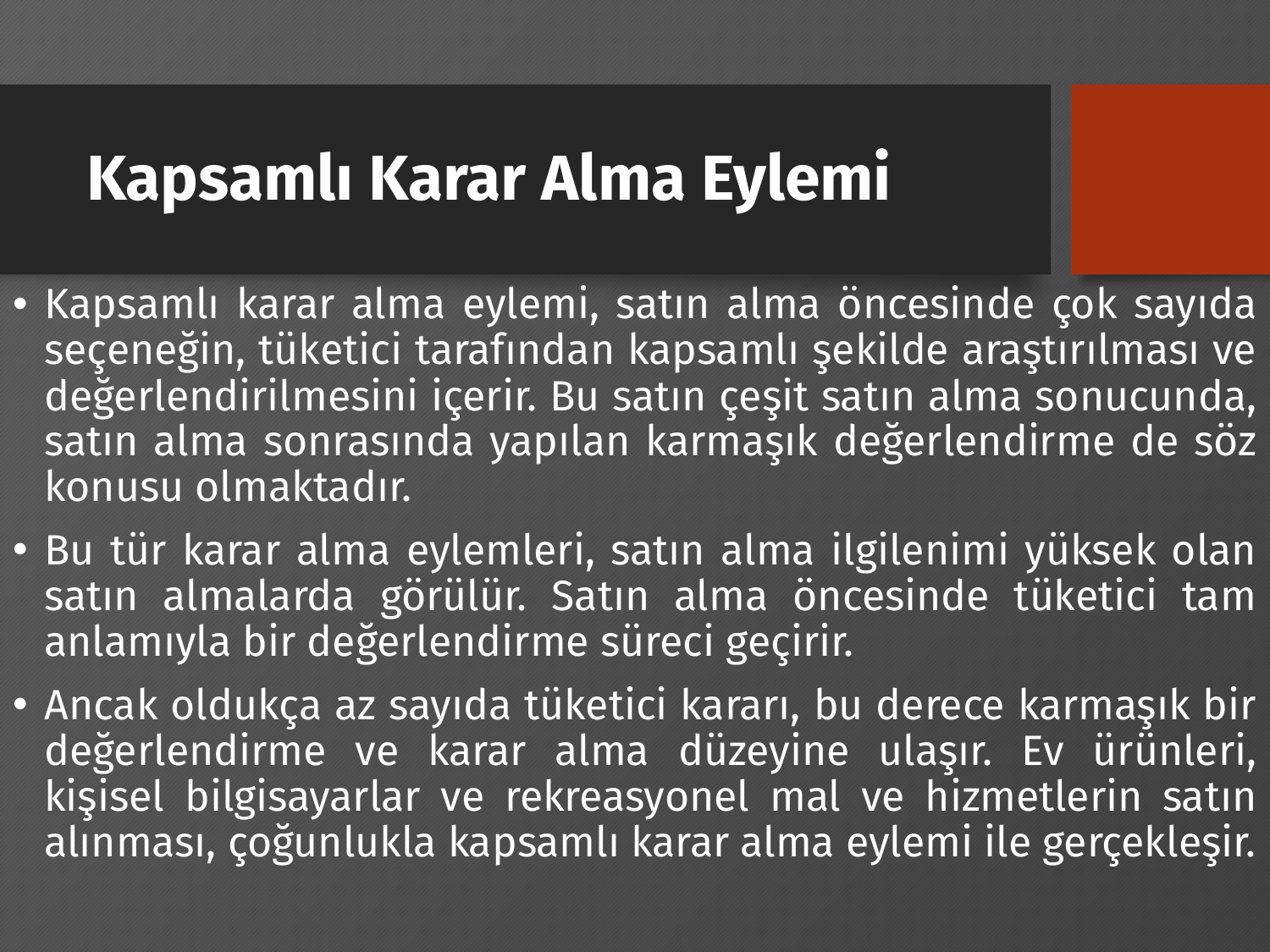

# Kapsamlı Karar Alma Eylemi
Kapsamlı karar alma eylemi, satın alma öncesinde çok sayıda seçeneğin, tüketici tarafından kapsamlı şekilde araştırılması ve değerlendirilmesini içerir. Bu satın çeşit satın alma sonucunda, satın alma sonrasında yapılan karmaşık değerlendirme de söz konusu olmaktadır.
Bu tür karar alma eylemleri, satın alma ilgilenimi yüksek olan satın almalarda görülür. Satın alma öncesinde tüketici tam anlamıyla bir değerlendirme süreci geçirir.
Ancak oldukça az sayıda tüketici kararı, bu derece karmaşık bir değerlendirme ve karar alma düzeyine ulaşır. Ev ürünleri, kişisel bilgisayarlar ve rekreasyonel mal ve hizmetlerin satın alınması, çoğunlukla kapsamlı karar alma eylemi ile gerçekleşir.